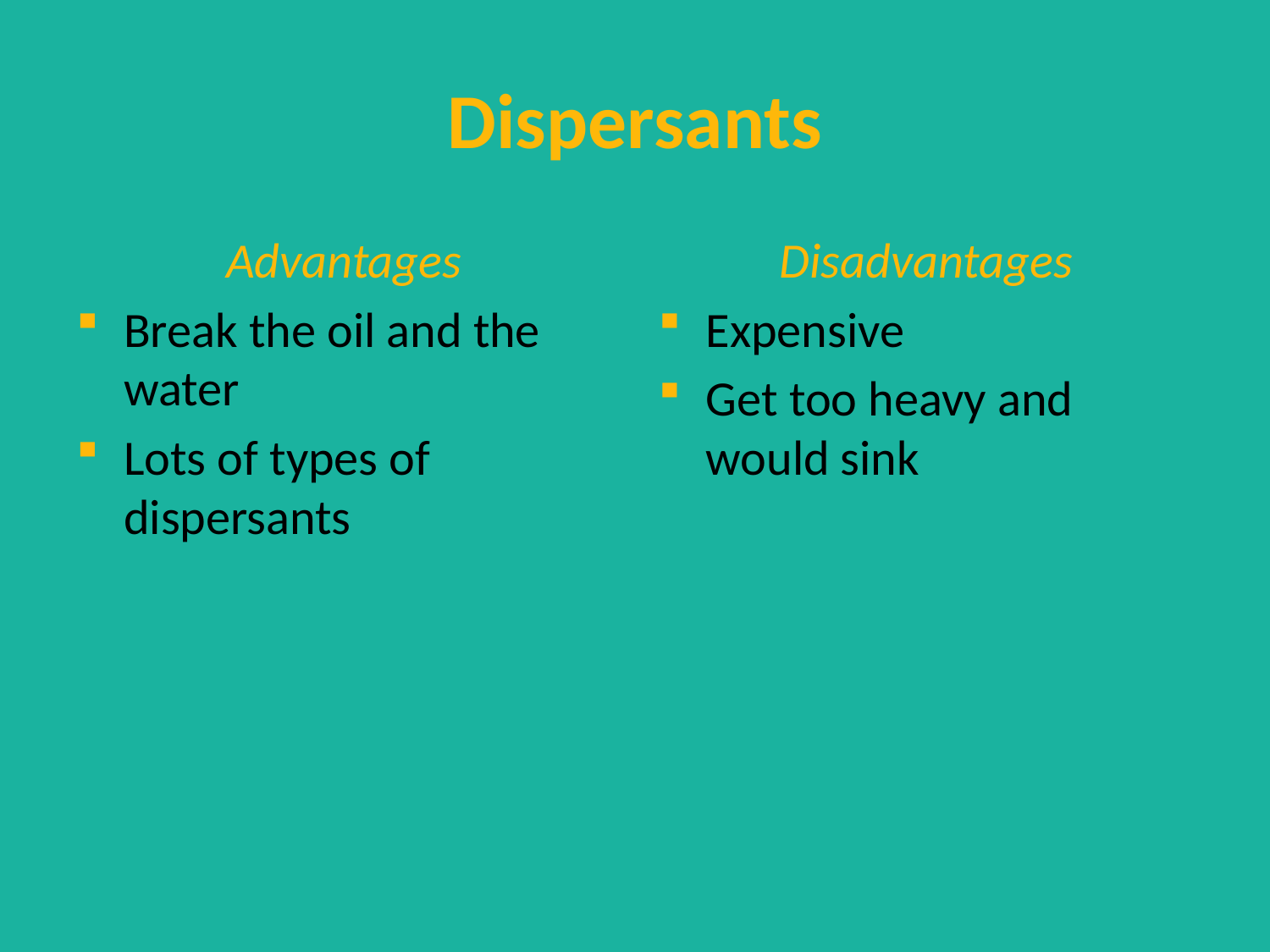

# Dispersants
Advantages
Break the oil and the water
Lots of types of dispersants

Disadvantages
Expensive
Get too heavy and would sink